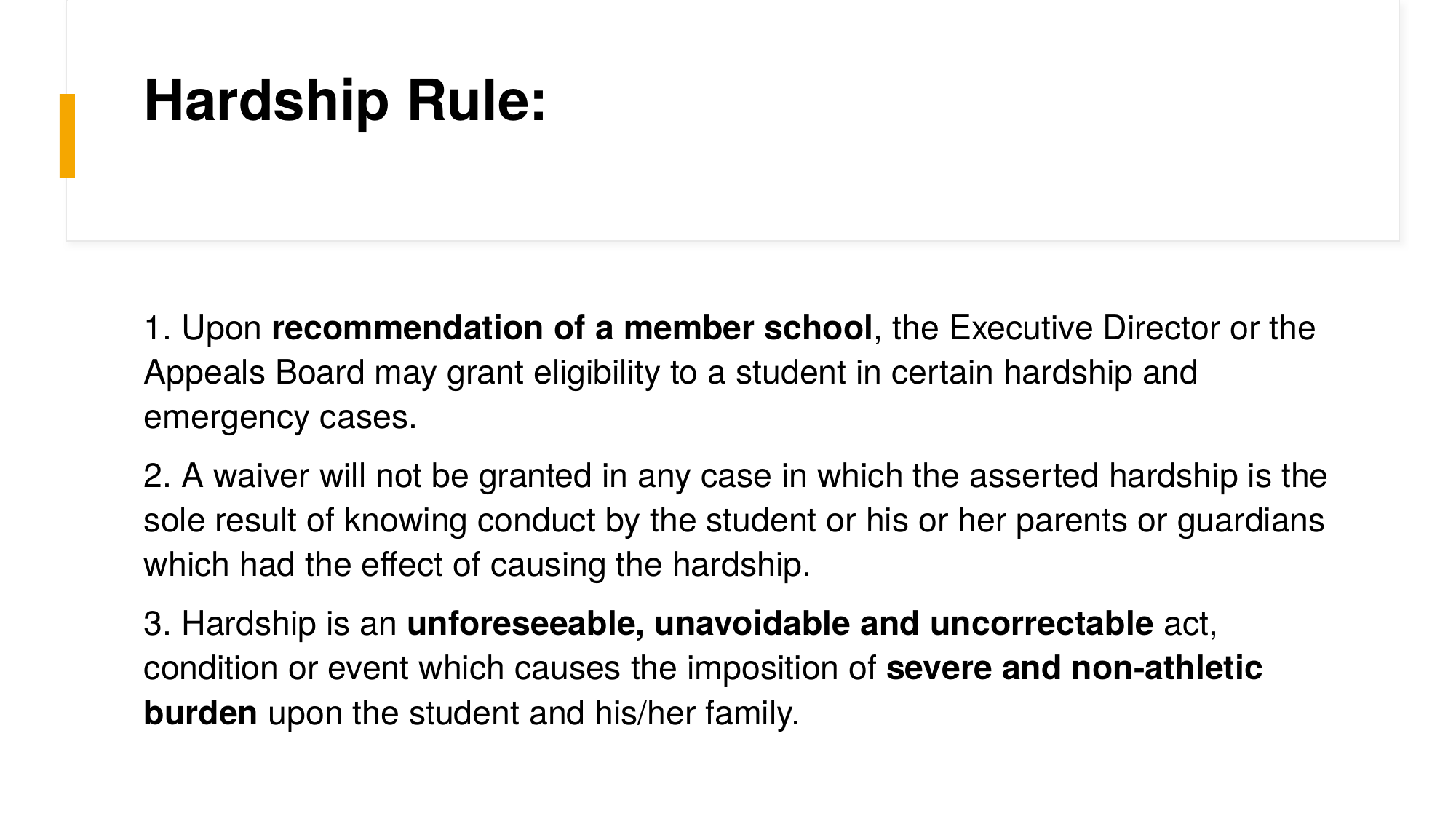

# Hardship Rule:
1. Upon recommendation of a member school, the Executive Director or the Appeals Board may grant eligibility to a student in certain hardship and emergency cases.
2. A waiver will not be granted in any case in which the asserted hardship is the sole result of knowing conduct by the student or his or her parents or guardians which had the effect of causing the hardship.
3. Hardship is an unforeseeable, unavoidable and uncorrectable act, condition or event which causes the imposition of severe and non-athletic burden upon the student and his/her family.